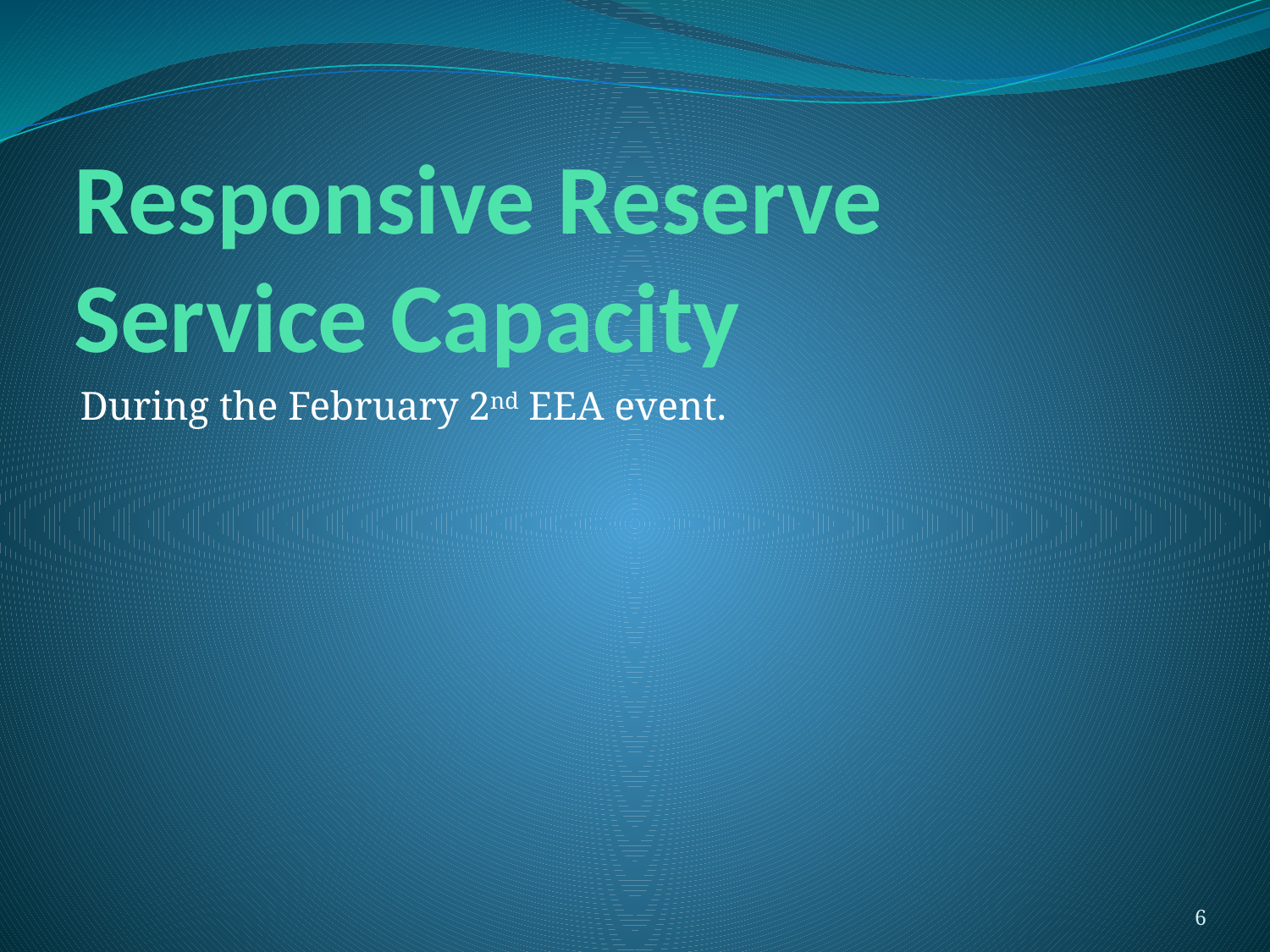

# Responsive Reserve Service Capacity
During the February 2nd EEA event.

6